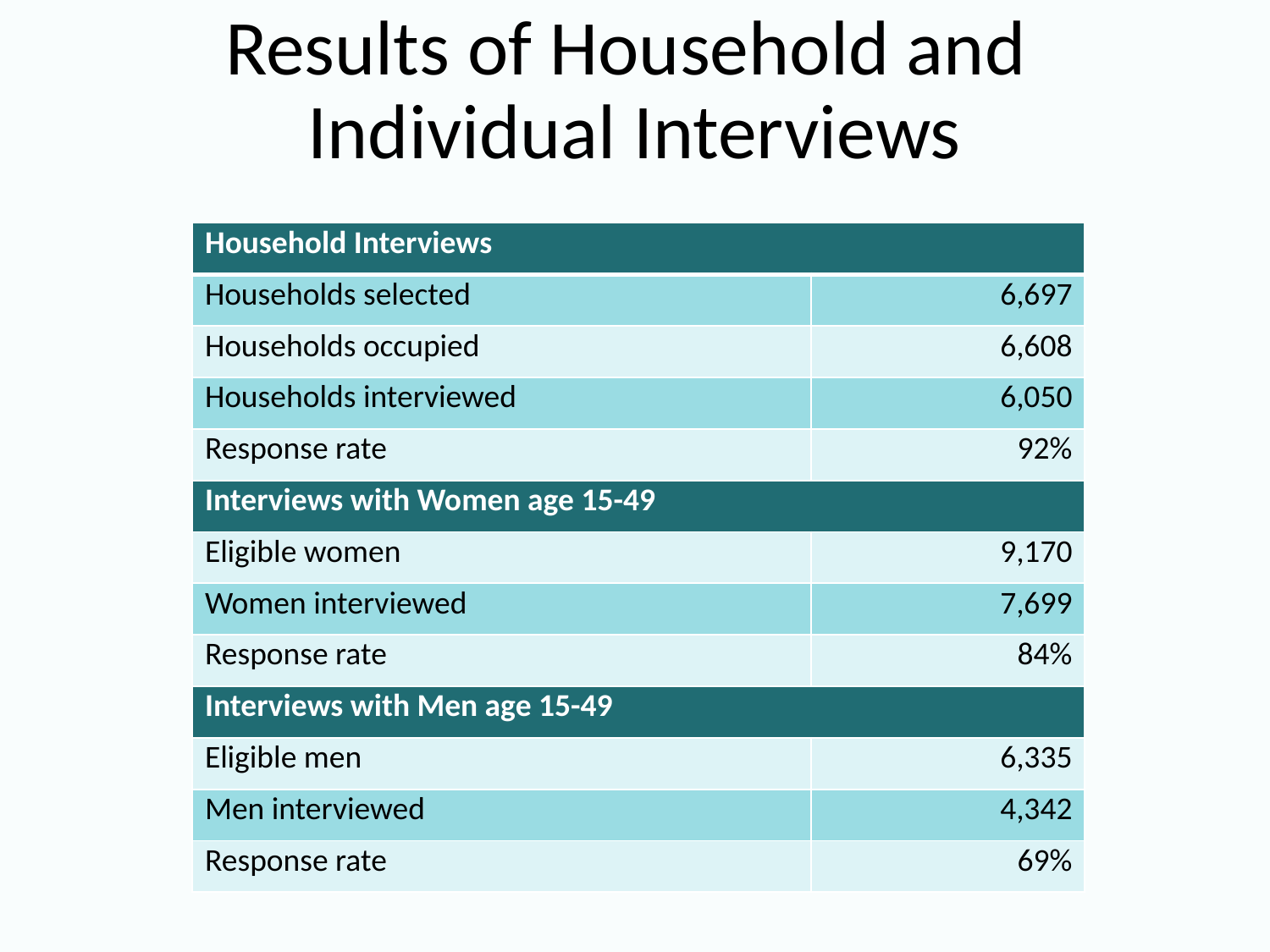

# Results of Household and Individual Interviews
| Household Interviews |  |
| --- | --- |
| Households selected | 6,697 |
| Households occupied | 6,608 |
| Households interviewed | 6,050 |
| Response rate | 92% |
| Interviews with Women age 15-49 |  |
| Eligible women | 9,170 |
| Women interviewed | 7,699 |
| Response rate | 84% |
| Interviews with Men age 15-49 |  |
| Eligible men | 6,335 |
| Men interviewed | 4,342 |
| Response rate | 69% |